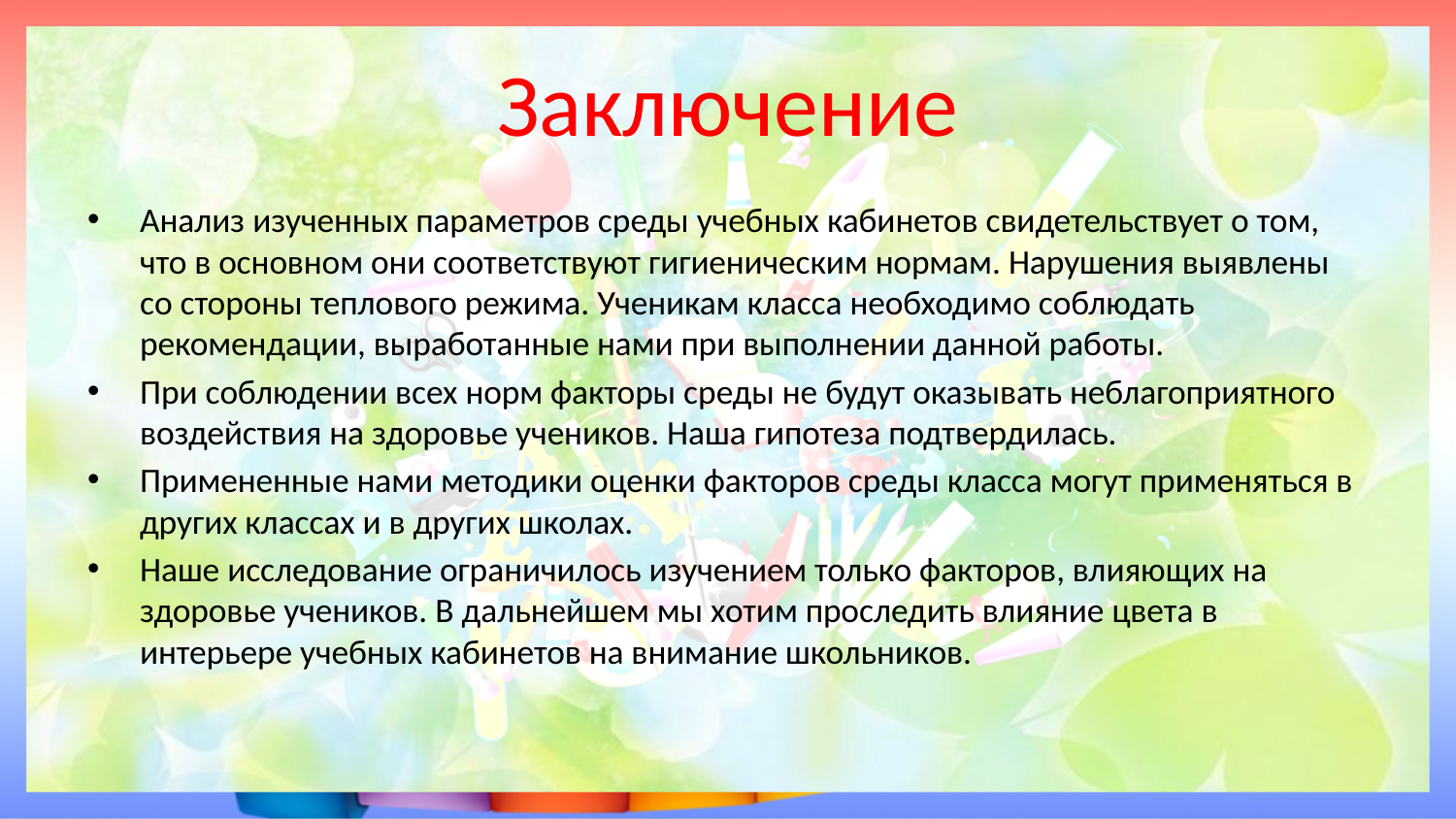

# Заключение
Анализ изученных параметров среды учебных кабинетов свидетельствует о том, что в основном они соответствуют гигиеническим нормам. Нарушения выявлены со стороны теплового режима. Ученикам класса необходимо соблюдать рекомендации, выработанные нами при выполнении данной работы.
При соблюдении всех норм факторы среды не будут оказывать неблагоприятного воздействия на здоровье учеников. Наша гипотеза подтвердилась.
Примененные нами методики оценки факторов среды класса могут применяться в других классах и в других школах.
Наше исследование ограничилось изучением только факторов, влияющих на здоровье учеников. В дальнейшем мы хотим проследить влияние цвета в интерьере учебных кабинетов на внимание школьников.